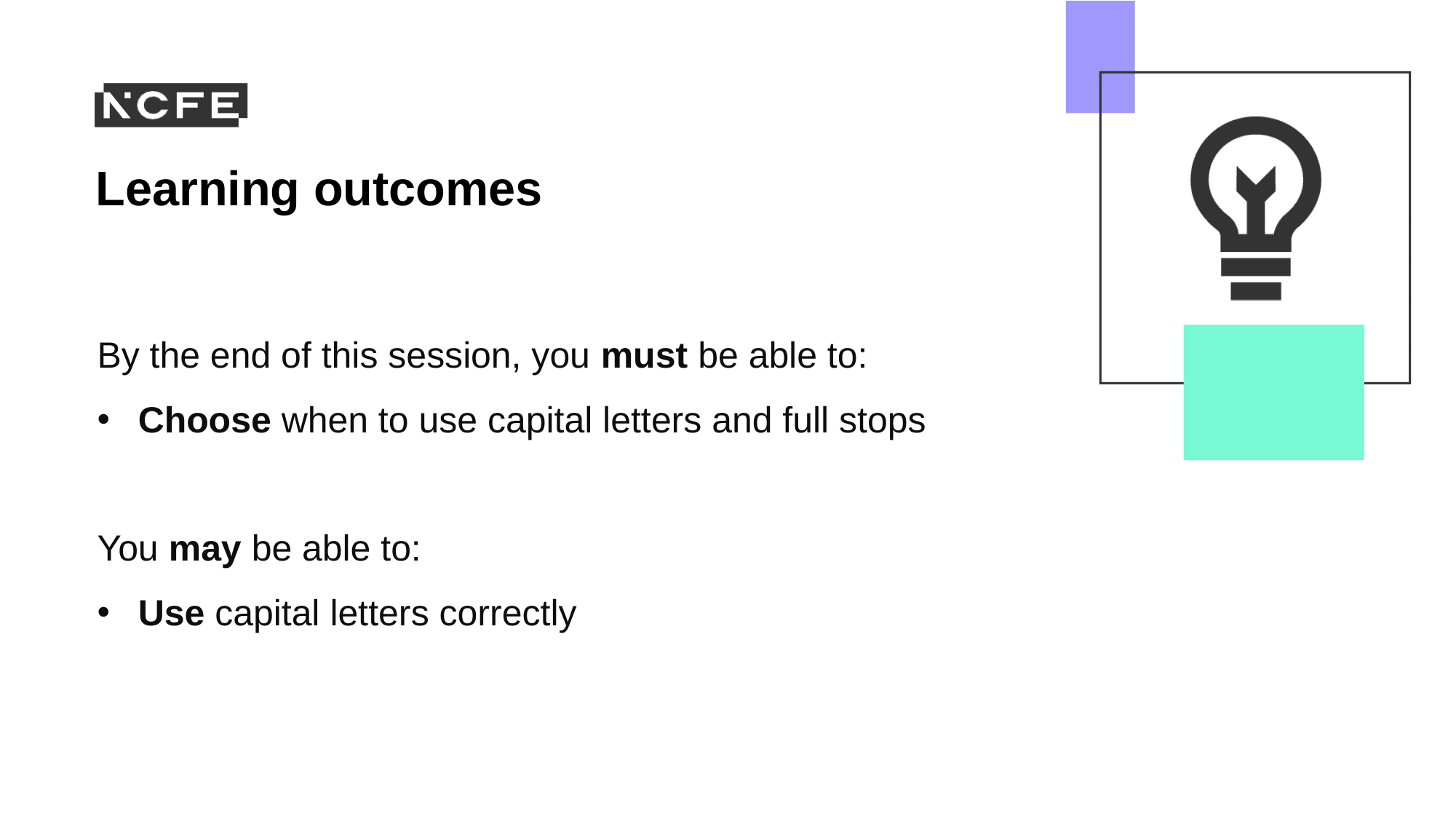

By the end of this session, you must be able to:
Choose when to use capital letters and full stops

You may be able to:
Use capital letters correctly